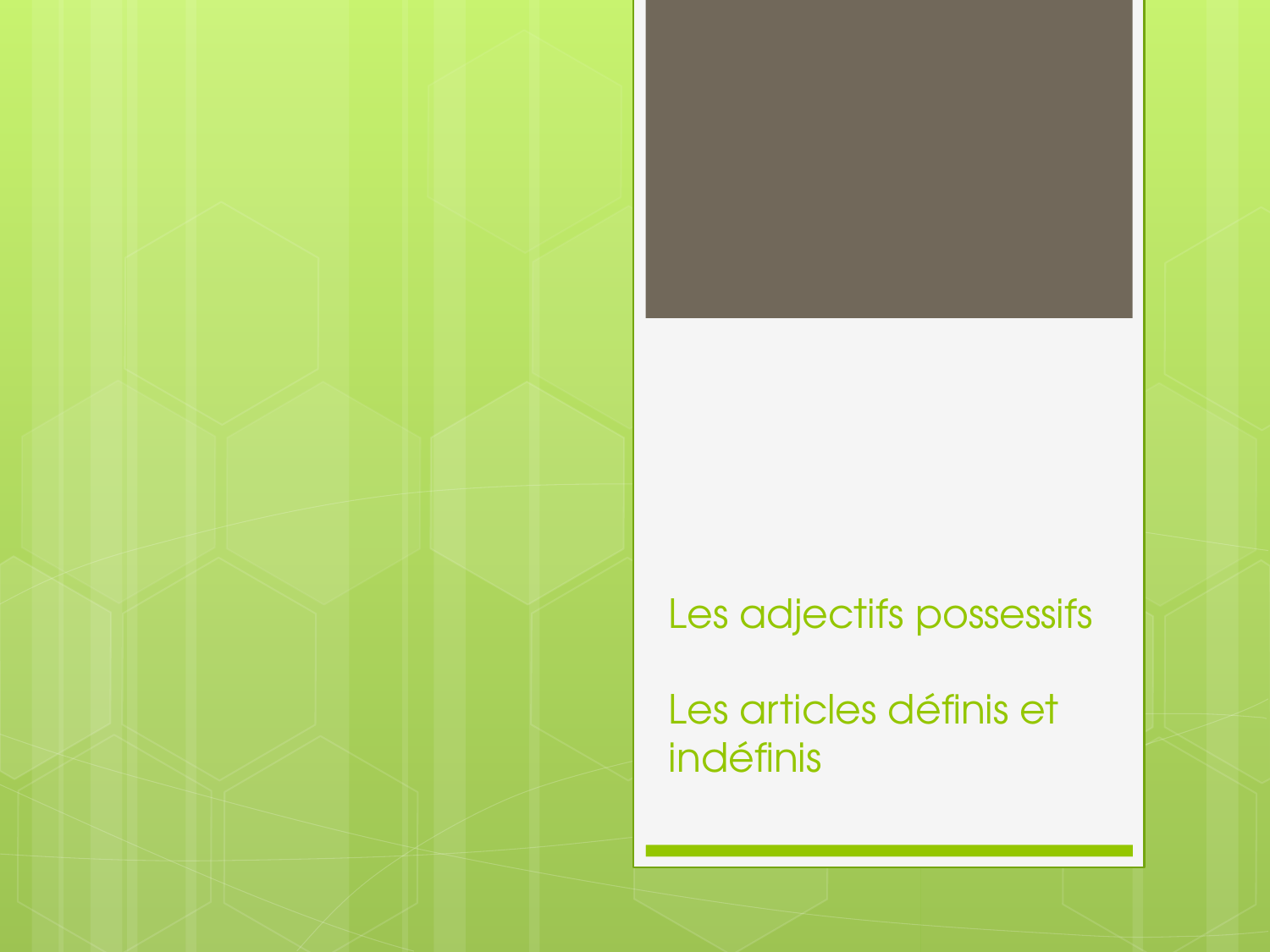

# Les adjectifs possessifs Les articles définis et indéfinis